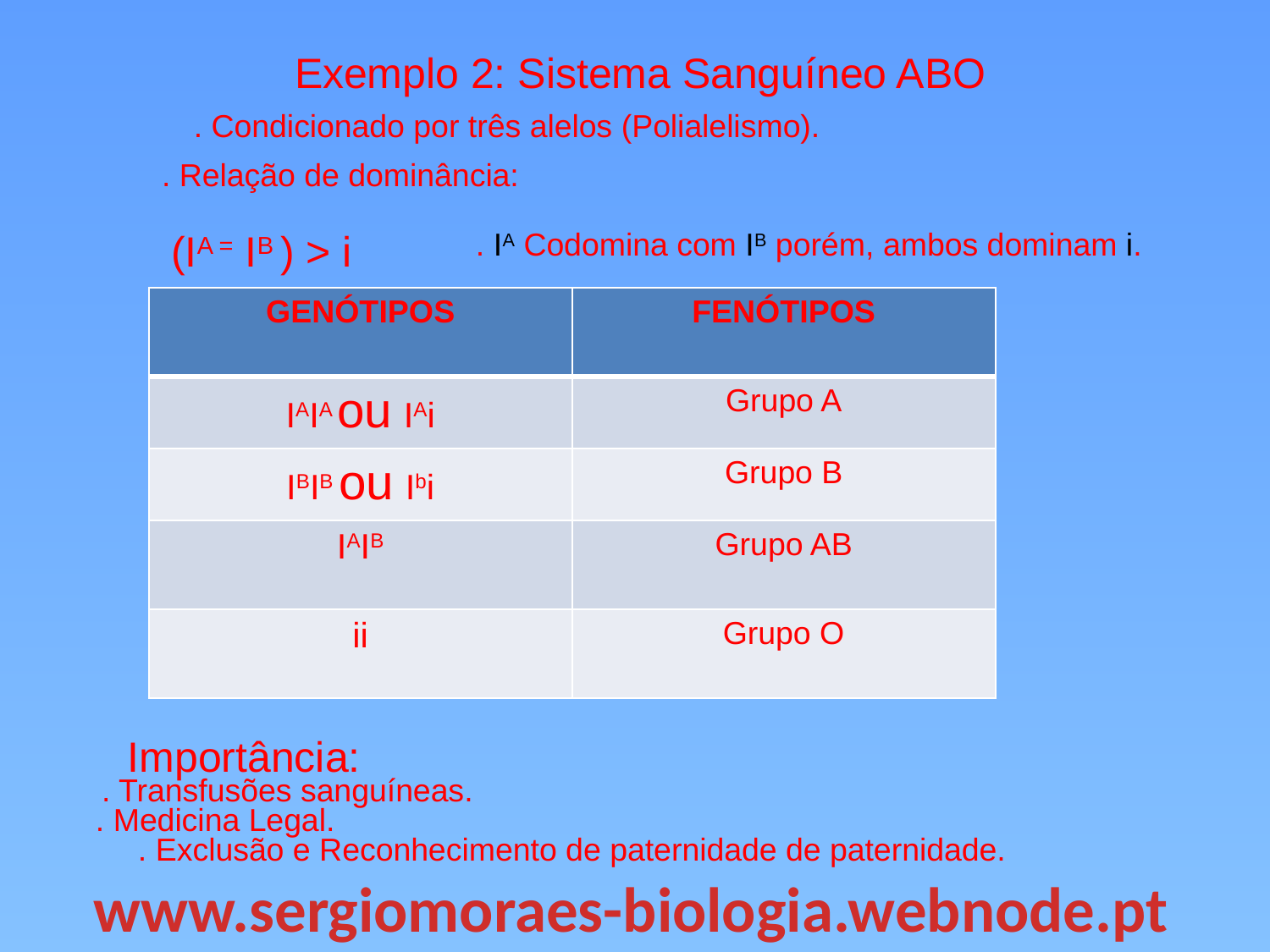

Exemplo 2: Sistema Sanguíneo ABO
. Condicionado por três alelos (Polialelismo).
. Relação de dominância:
(IA = IB ) > i
. IA Codomina com IB porém, ambos dominam i.
| GENÓTIPOS | FENÓTIPOS |
| --- | --- |
| IAIA ou IAi | Grupo A |
| IBIB ou Ibi | Grupo B |
| IAIB | Grupo AB |
| ii | Grupo O |
Importância:
. Transfusões sanguíneas.
. Medicina Legal.
. Exclusão e Reconhecimento de paternidade de paternidade.
www.sergiomoraes-biologia.webnode.pt